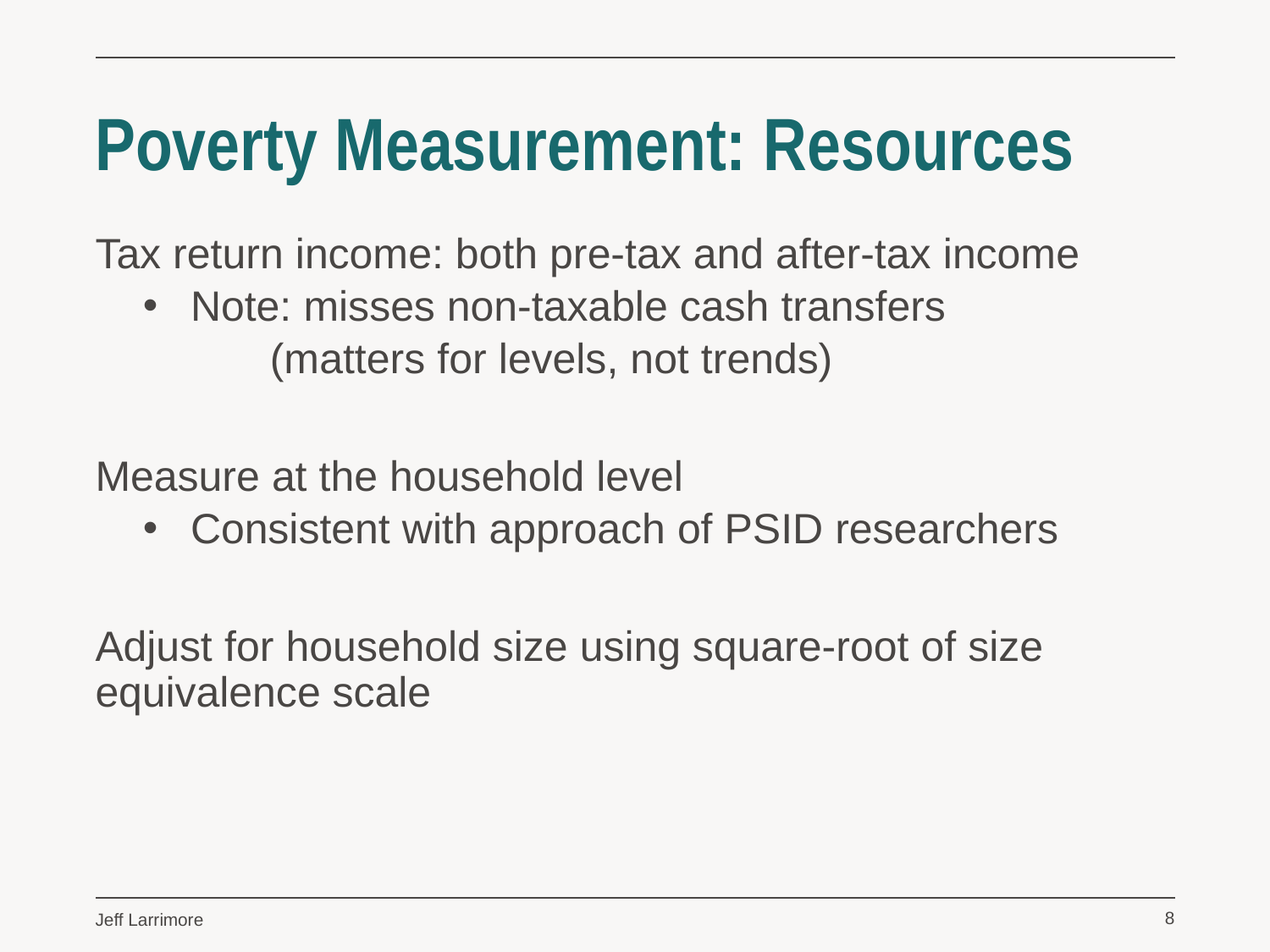

# Poverty Measurement: Resources
Tax return income: both pre-tax and after-tax income
Note: misses non-taxable cash transfers
	(matters for levels, not trends)

Measure at the household level
Consistent with approach of PSID researchers

Adjust for household size using square-root of size equivalence scale